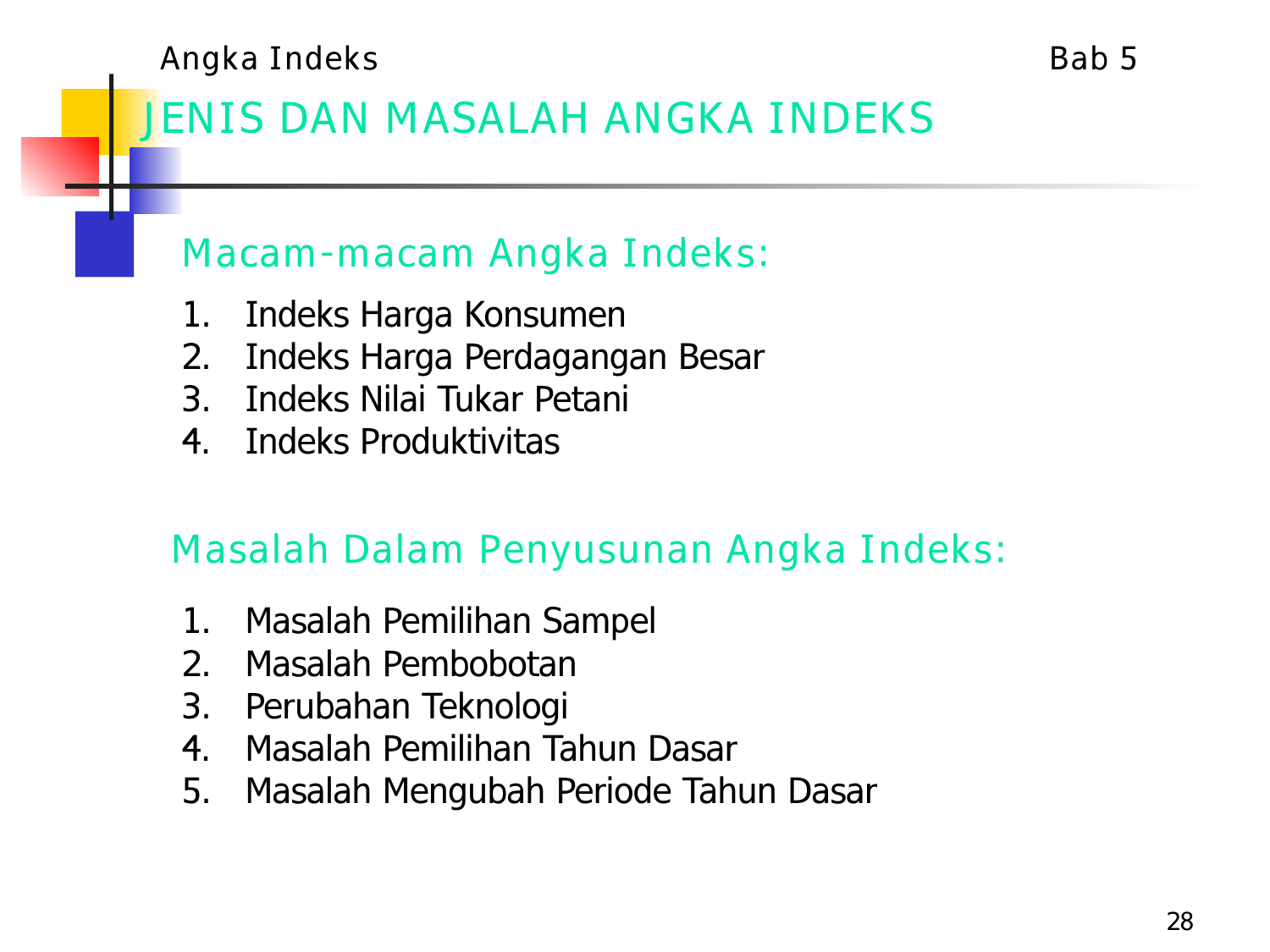

Angka Indeks						Bab 5
JENIS DAN MASALAH ANGKA INDEKS
Macam-macam Angka Indeks:
Indeks Harga Konsumen
Indeks Harga Perdagangan Besar
Indeks Nilai Tukar Petani
Indeks Produktivitas

Masalah Dalam Penyusunan Angka Indeks:
Masalah Pemilihan Sampel
Masalah Pembobotan
Perubahan Teknologi
Masalah Pemilihan Tahun Dasar
Masalah Mengubah Periode Tahun Dasar
28